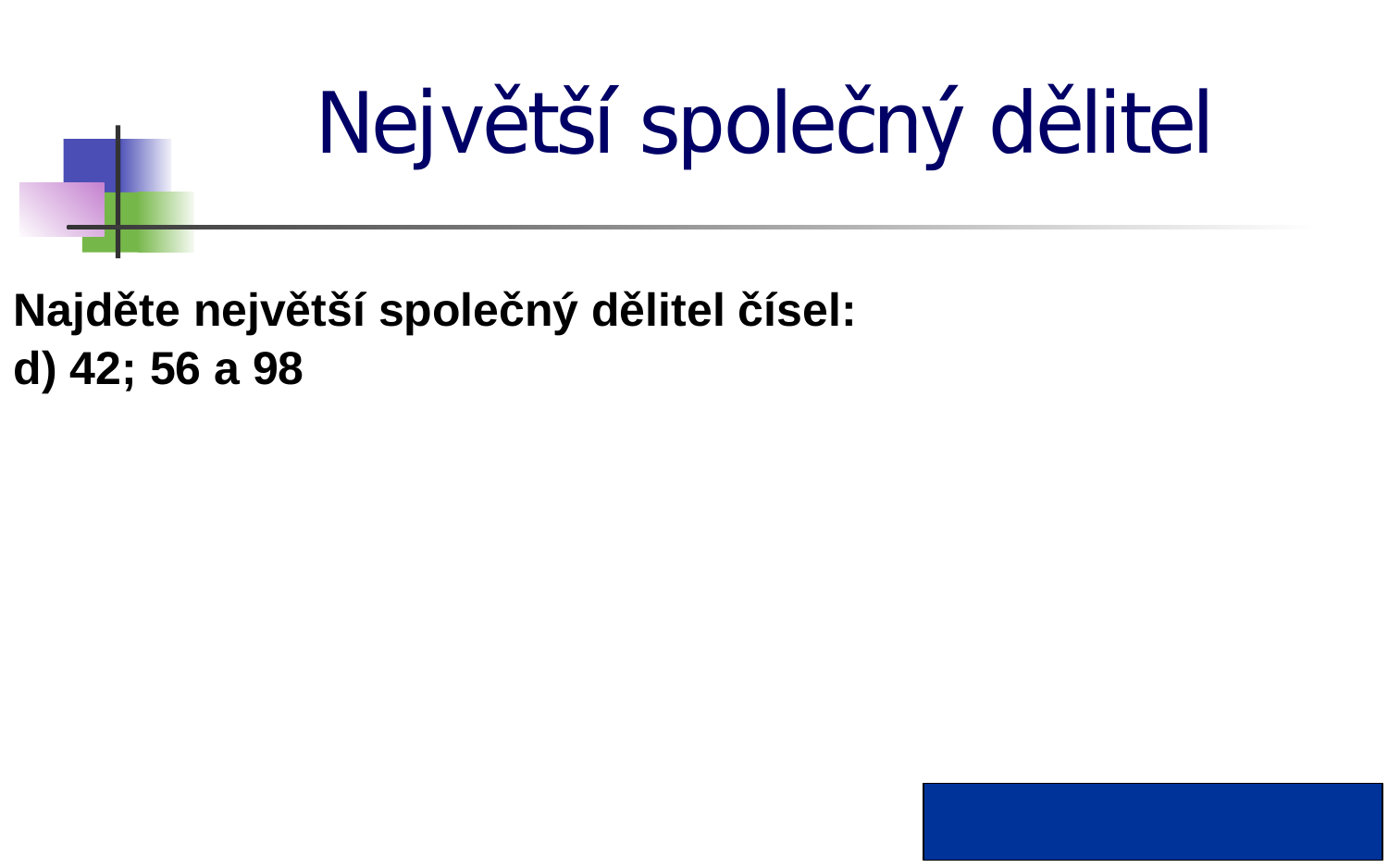

# Největší společný dělitel
Najděte největší společný dělitel čísel:
d) 42; 56 a 98

D(42; 56; 98) = 14